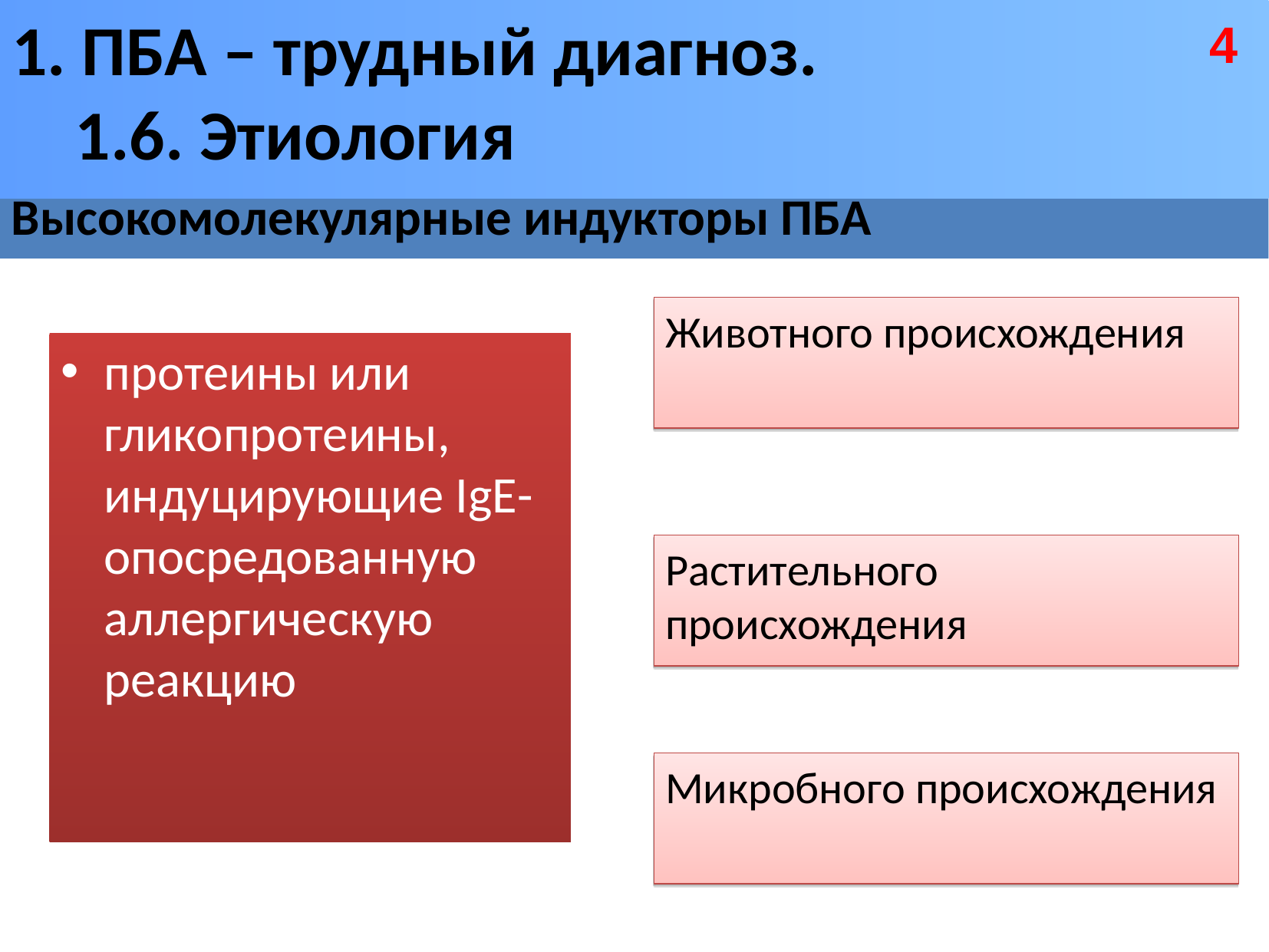

ПБА – трудный диагноз.
    1.6. Этиология
4
Высокомолекулярные индукторы ПБА
Животного происхождения
протеины или гликопротеины, индуцирующие IgЕ-опосредованную аллергическую реакцию
Растительного происхождения
Микробного происхождения